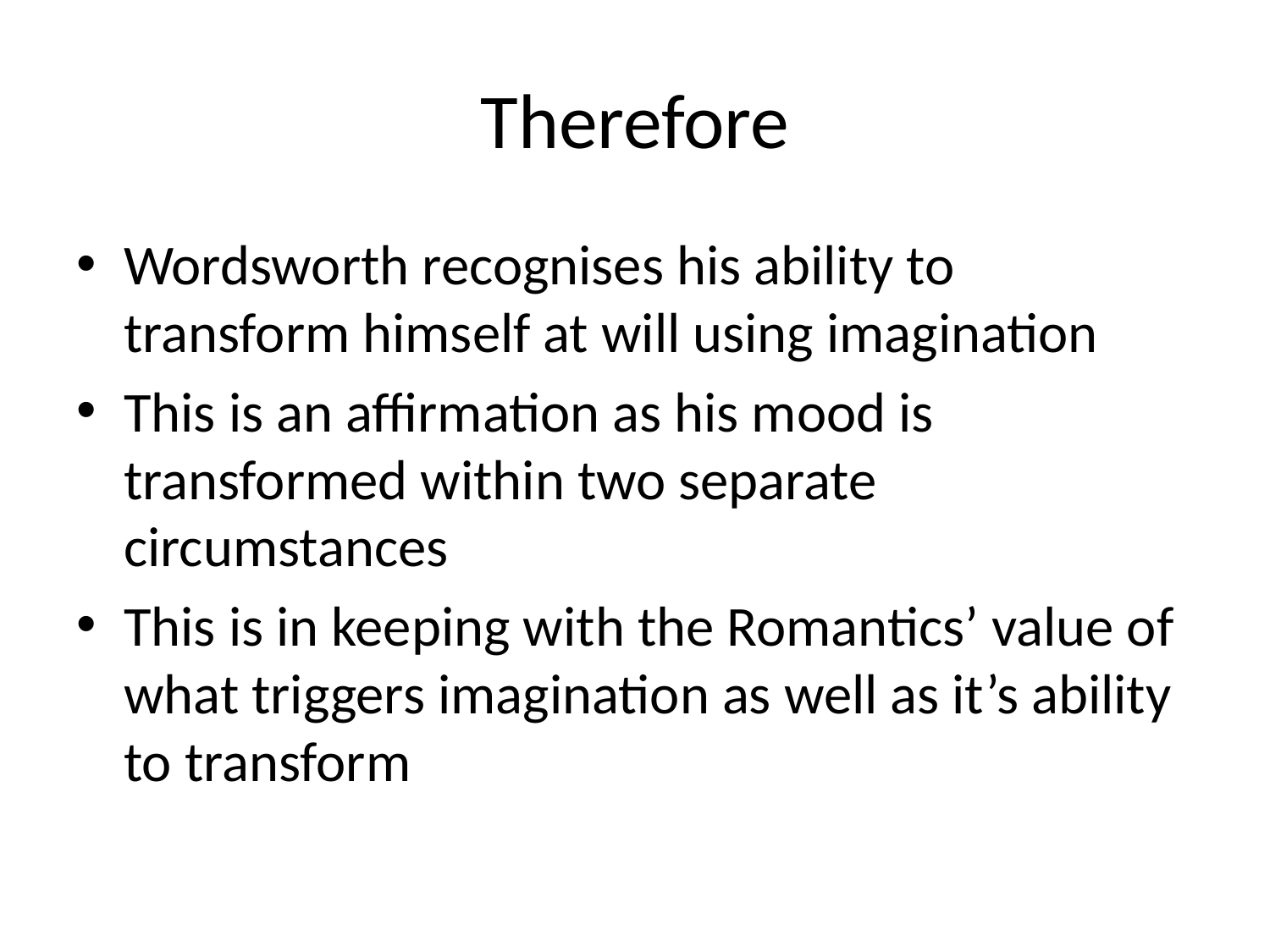

# Therefore
Wordsworth recognises his ability to transform himself at will using imagination
This is an affirmation as his mood is transformed within two separate circumstances
This is in keeping with the Romantics’ value of what triggers imagination as well as it’s ability to transform